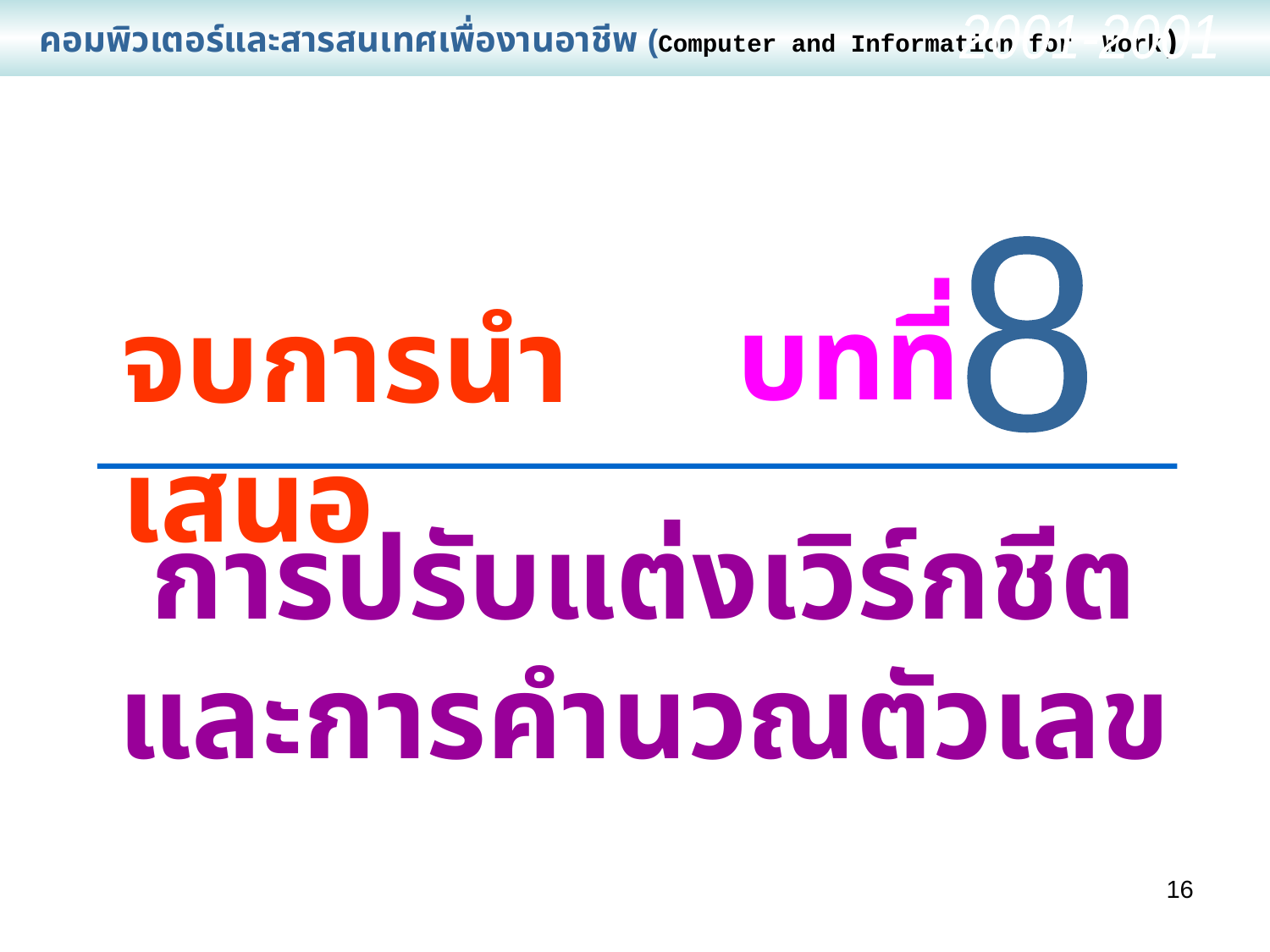

คอมพิวเตอร์และสารสนเทศเพื่องานอาชีพ (Computer and Information for  Work)
2001-2001
8
บทที่
จบการนำเสนอ

 การปรับแต่งเวิร์กชีต
 และการคำนวณตัวเลข
16